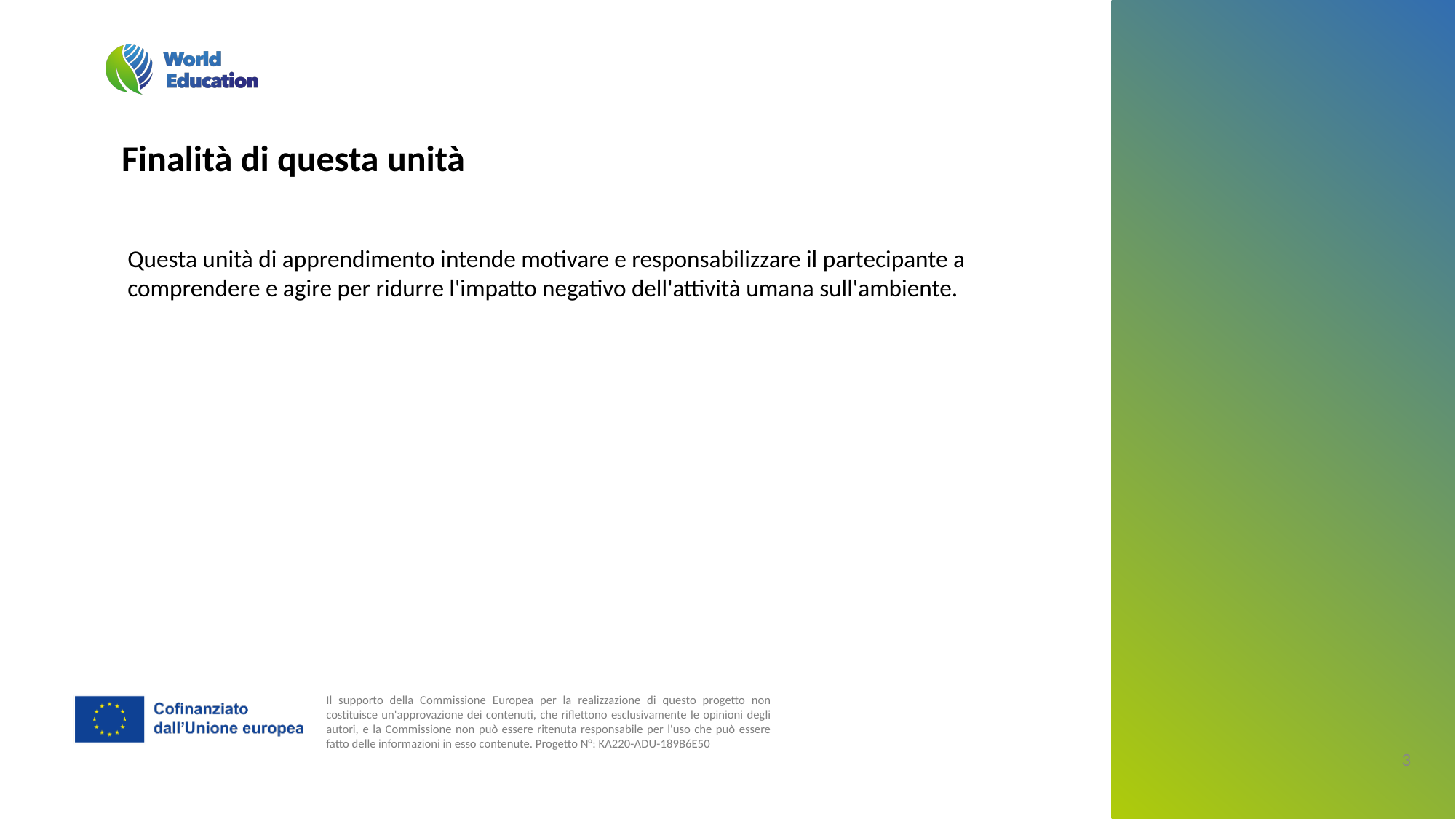

Finalità di questa unità
Questa unità di apprendimento intende motivare e responsabilizzare il partecipante a comprendere e agire per ridurre l'impatto negativo dell'attività umana sull'ambiente.

3